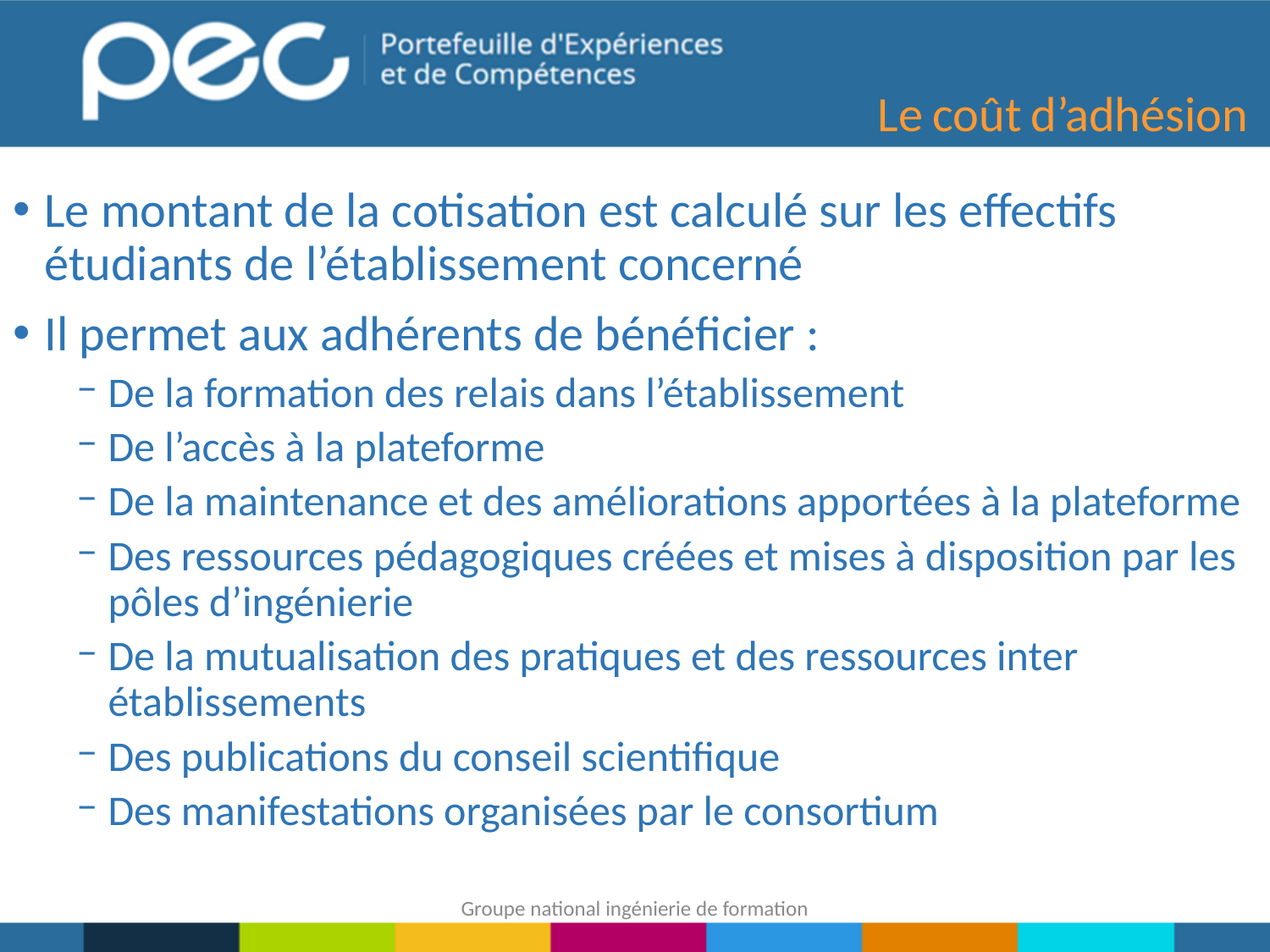

Le coût d’adhésion
Le montant de la cotisation est calculé sur les effectifs étudiants de l’établissement concerné
Il permet aux adhérents de bénéficier :
De la formation des relais dans l’établissement
De l’accès à la plateforme
De la maintenance et des améliorations apportées à la plateforme
Des ressources pédagogiques créées et mises à disposition par les pôles d’ingénierie
De la mutualisation des pratiques et des ressources inter établissements
Des publications du conseil scientifique
Des manifestations organisées par le consortium

Groupe national ingénierie de formation